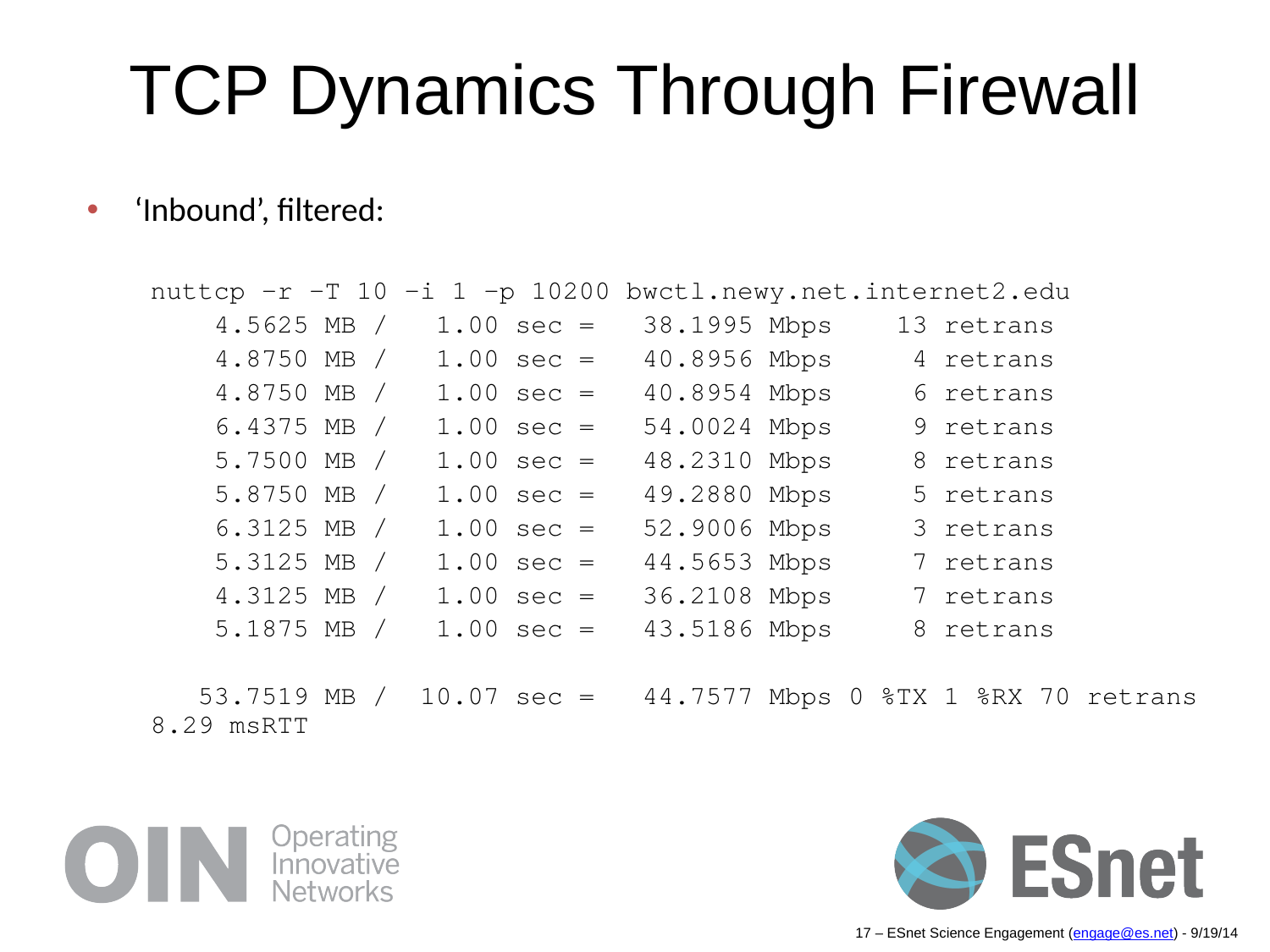

TCP Dynamics Through Firewall
‘Inbound’, filtered:

nuttcp -r -T 10 -i 1 -p 10200 bwctl.newy.net.internet2.edu
    4.5625 MB /   1.00 sec =   38.1995 Mbps    13 retrans
    4.8750 MB /   1.00 sec =   40.8956 Mbps     4 retrans
    4.8750 MB /   1.00 sec =   40.8954 Mbps     6 retrans
    6.4375 MB /   1.00 sec =   54.0024 Mbps     9 retrans
    5.7500 MB /   1.00 sec =   48.2310 Mbps     8 retrans
    5.8750 MB /   1.00 sec =   49.2880 Mbps     5 retrans
    6.3125 MB /   1.00 sec =   52.9006 Mbps     3 retrans
    5.3125 MB /   1.00 sec =   44.5653 Mbps     7 retrans
    4.3125 MB /   1.00 sec =   36.2108 Mbps     7 retrans
    5.1875 MB /   1.00 sec =   43.5186 Mbps     8 retrans

   53.7519 MB /  10.07 sec =   44.7577 Mbps 0 %TX 1 %RX 70 retrans 8.29 msRTT

17 – ESnet Science Engagement (engage@es.net) - 9/19/14